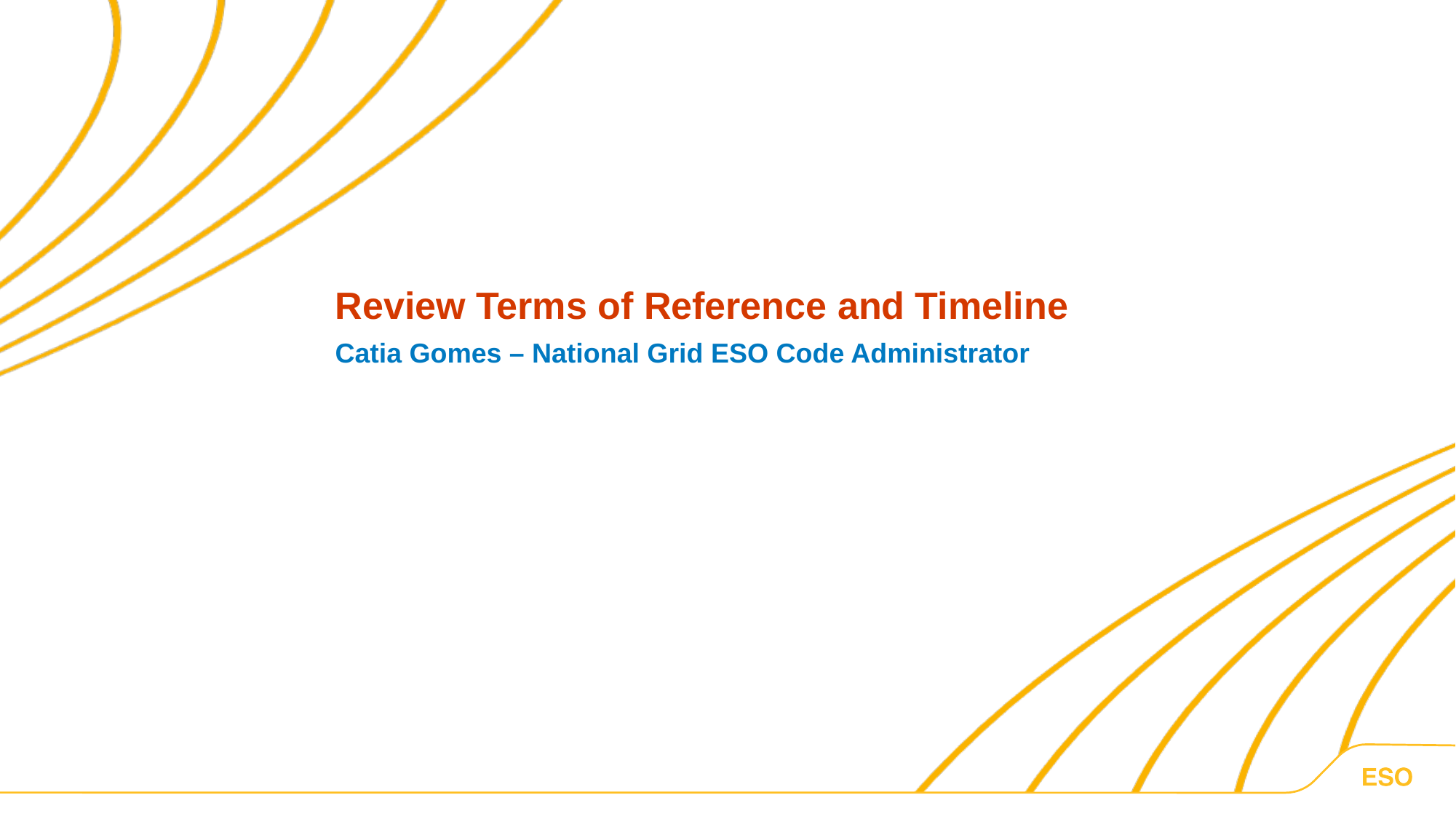

Review Terms of Reference and Timeline
Catia Gomes – National Grid ESO Code Administrator